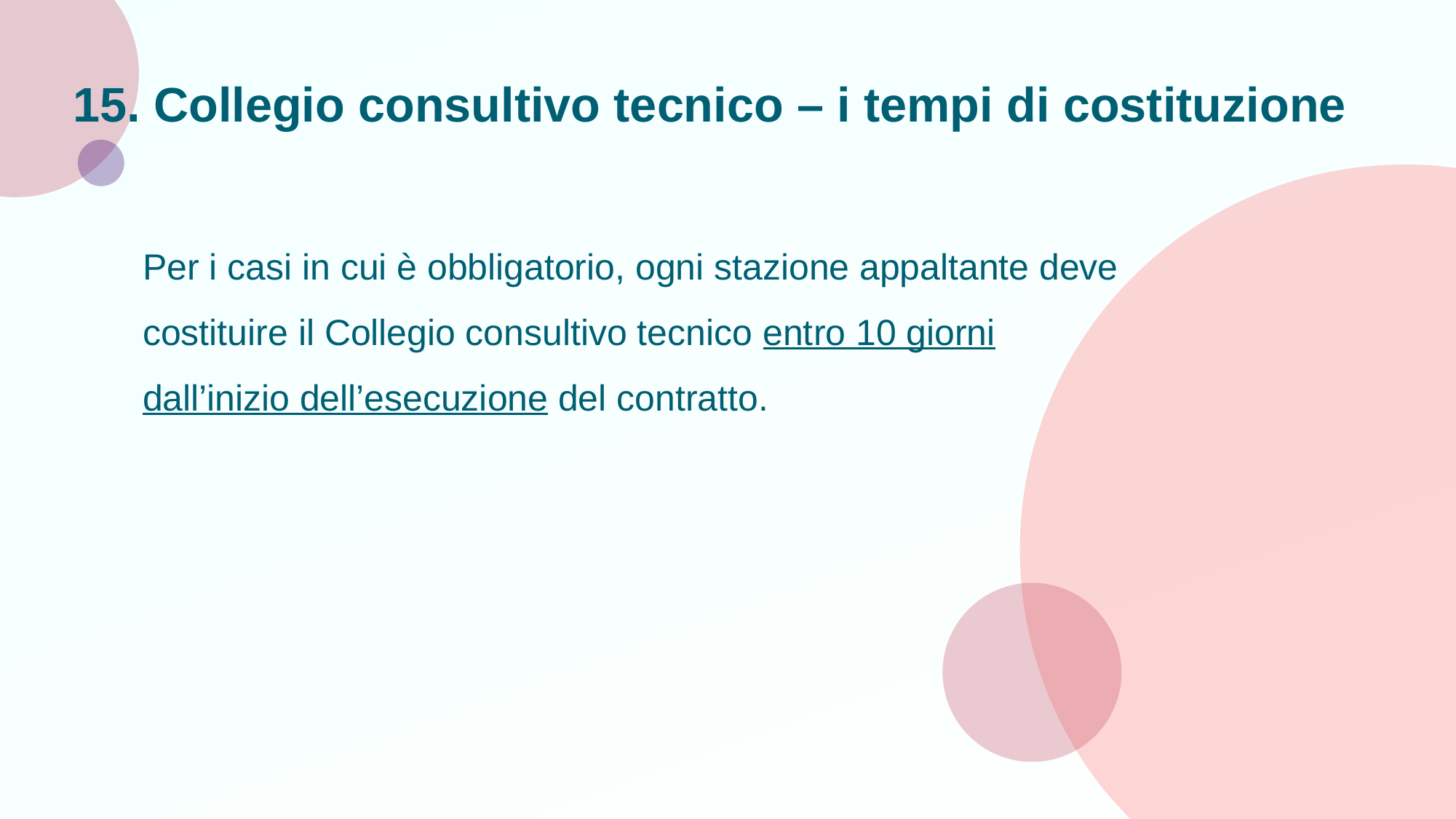

# 15. Collegio consultivo tecnico – i tempi di costituzione
Per i casi in cui è obbligatorio, ogni stazione appaltante deve costituire il Collegio consultivo tecnico entro 10 giorni dall’inizio dell’esecuzione del contratto.